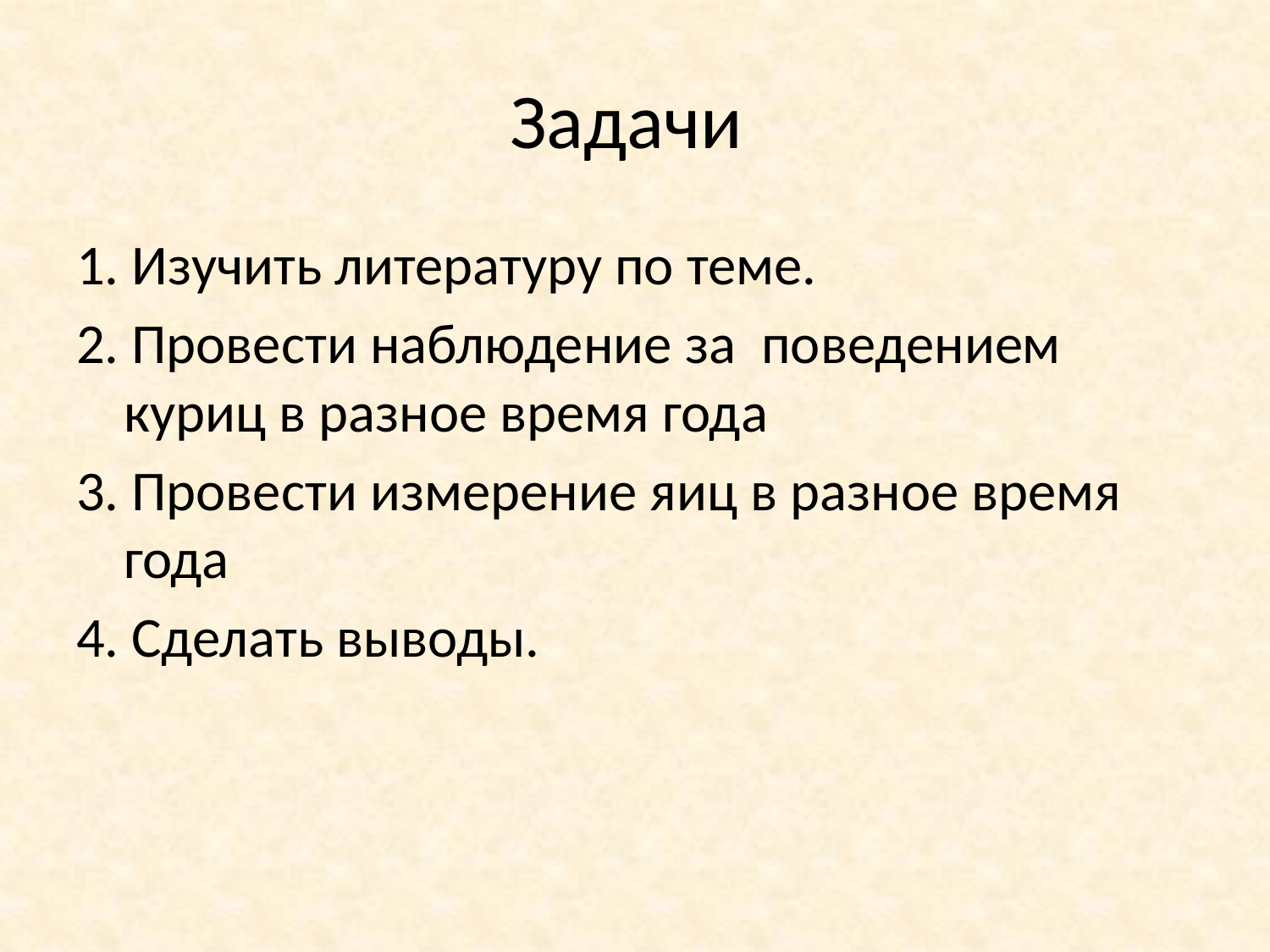

# Задачи
1. Изучить литературу по теме.
2. Провести наблюдение за  поведением куриц в разное время года
3. Провести измерение яиц в разное время года
4. Сделать выводы.